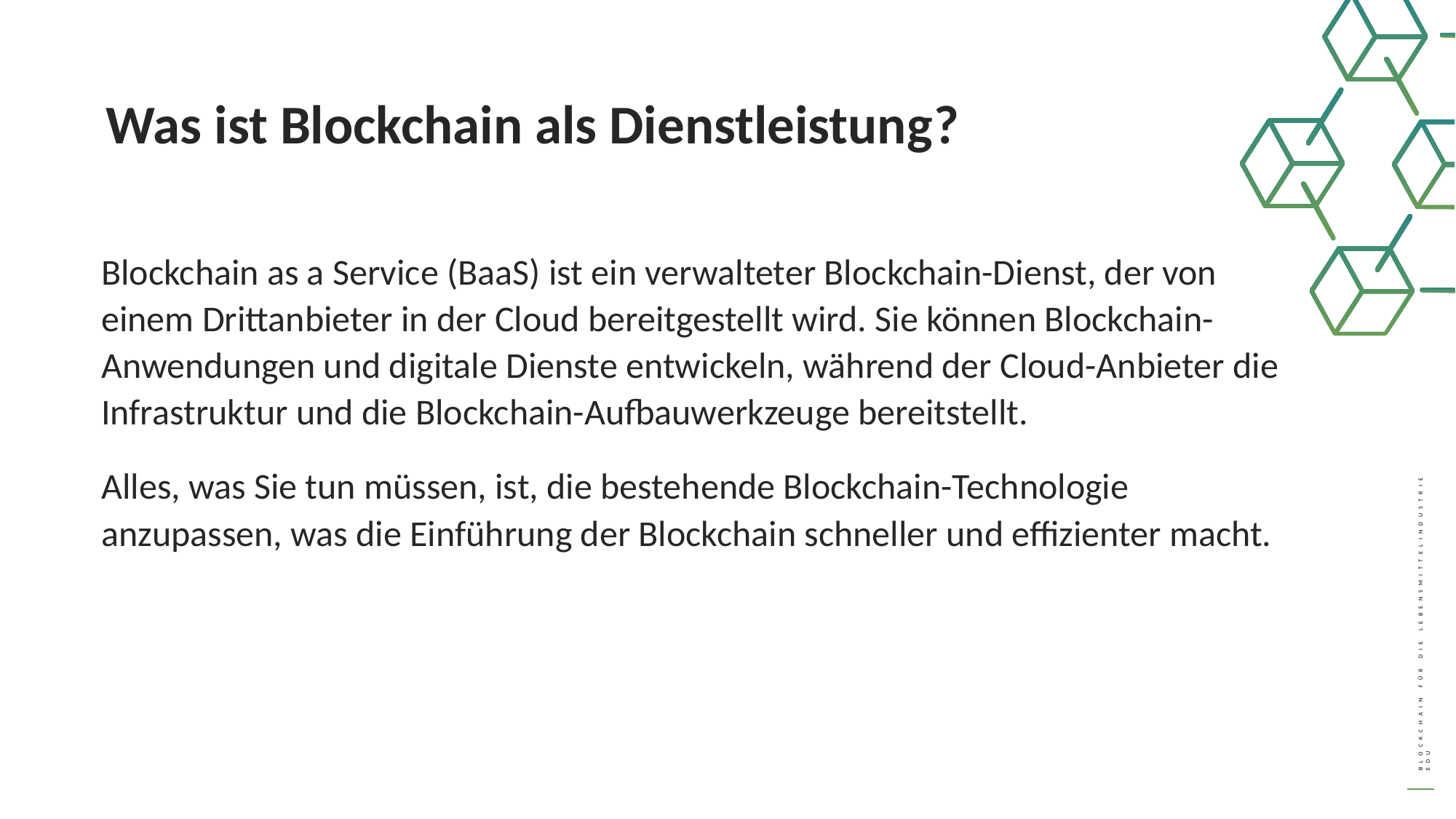

Was ist Blockchain als Dienstleistung?
	Blockchain as a Service (BaaS) ist ein verwalteter Blockchain-Dienst, der von einem Drittanbieter in der Cloud bereitgestellt wird. Sie können Blockchain-Anwendungen und digitale Dienste entwickeln, während der Cloud-Anbieter die Infrastruktur und die Blockchain-Aufbauwerkzeuge bereitstellt.
	Alles, was Sie tun müssen, ist, die bestehende Blockchain-Technologie anzupassen, was die Einführung der Blockchain schneller und effizienter macht.